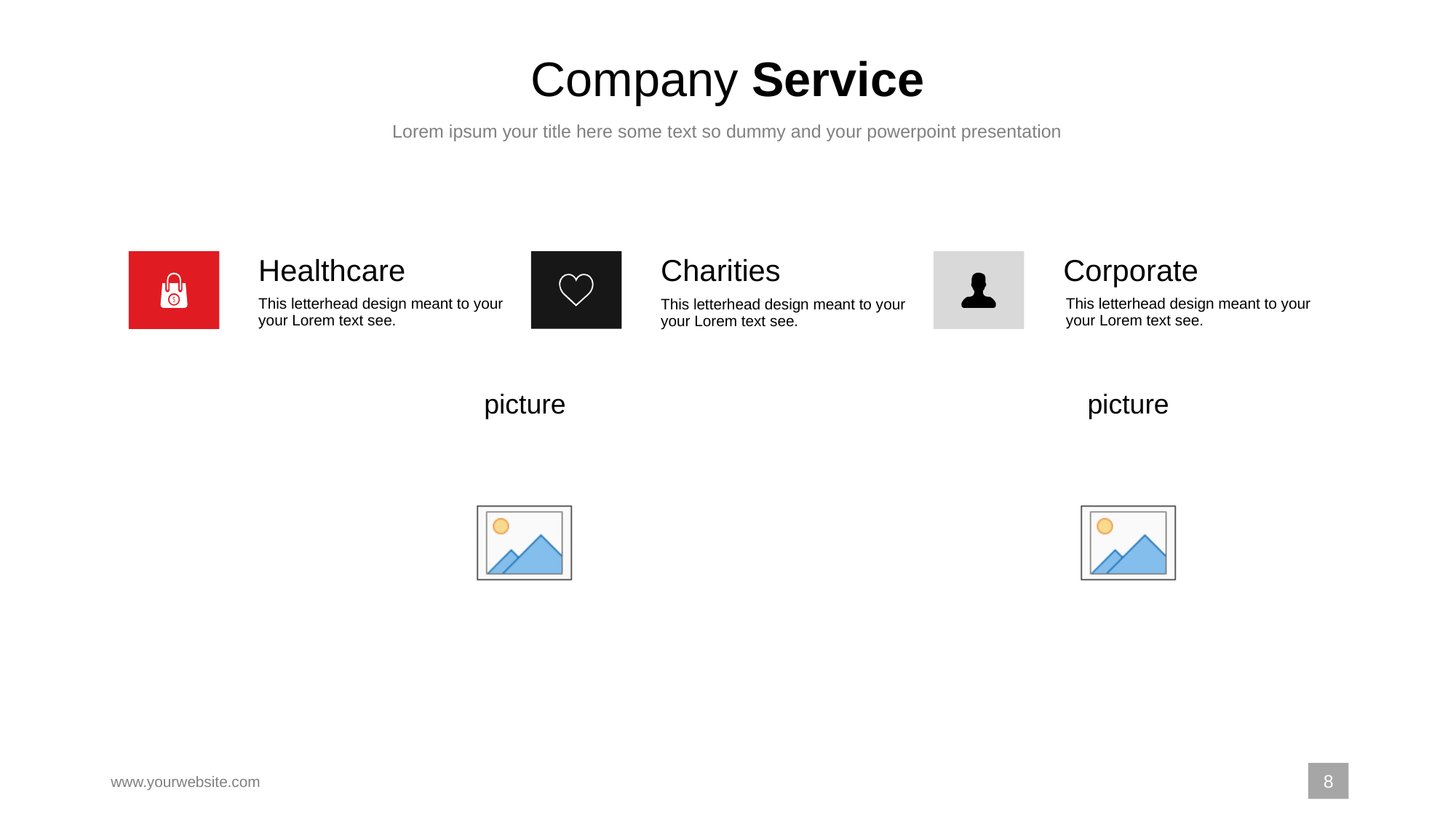

# Company Service
Lorem ipsum your title here some text so dummy and your powerpoint presentation
Healthcare

This letterhead design meant to your your Lorem text see.
Charities

This letterhead design meant to your your Lorem text see.
Corporate

This letterhead design meant to your your Lorem text see.

8
www.yourwebsite.com